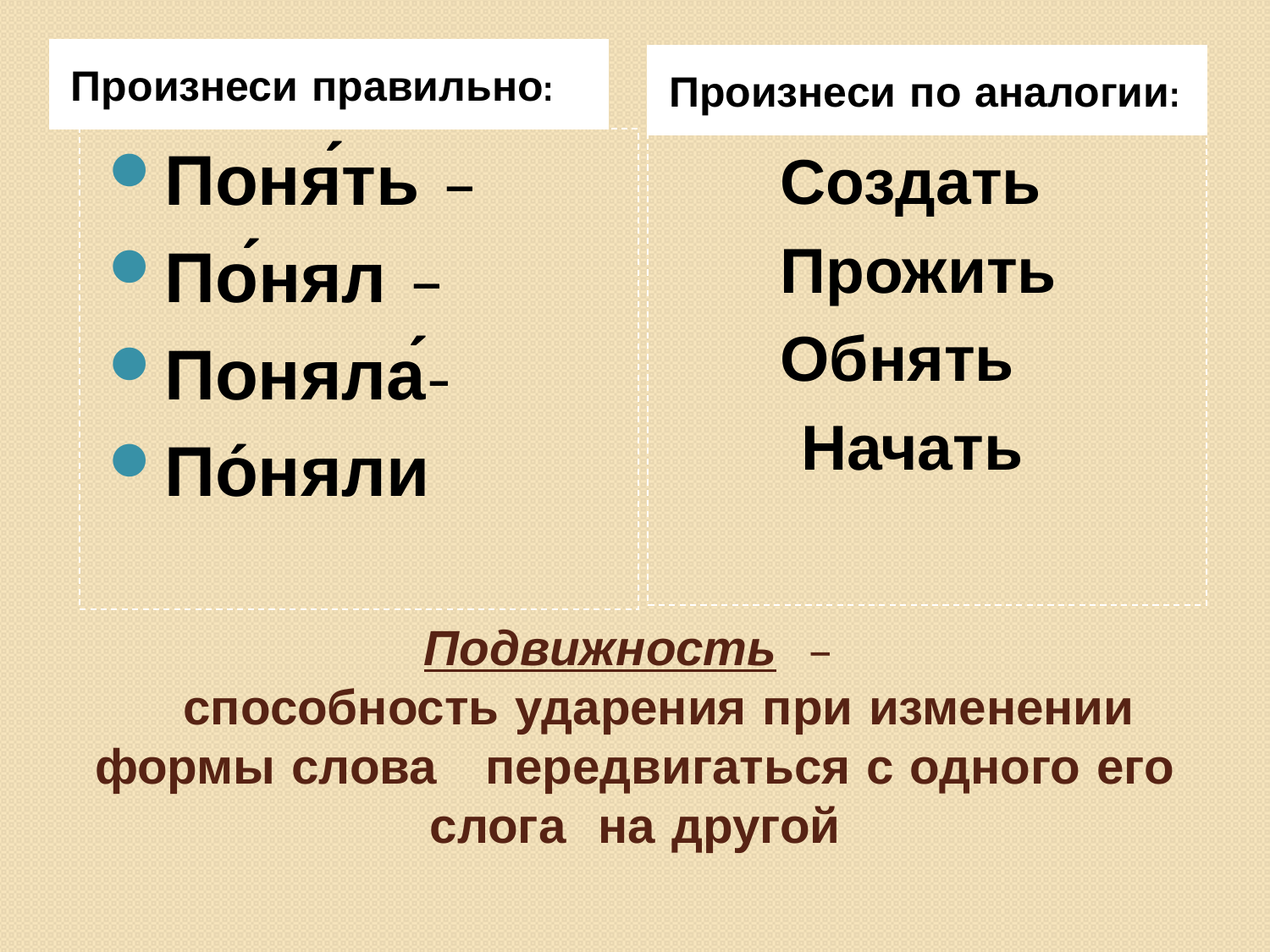

Произнеси правильно:
Произнеси по аналогии:
Поня́ть –
По́нял –
Поняла́-
По́няли
     Создать
     Прожить
     Обнять
      Начать

# Подвижность  – способность ударения при изменении формы слова   передвигаться с одного его слога  на другой